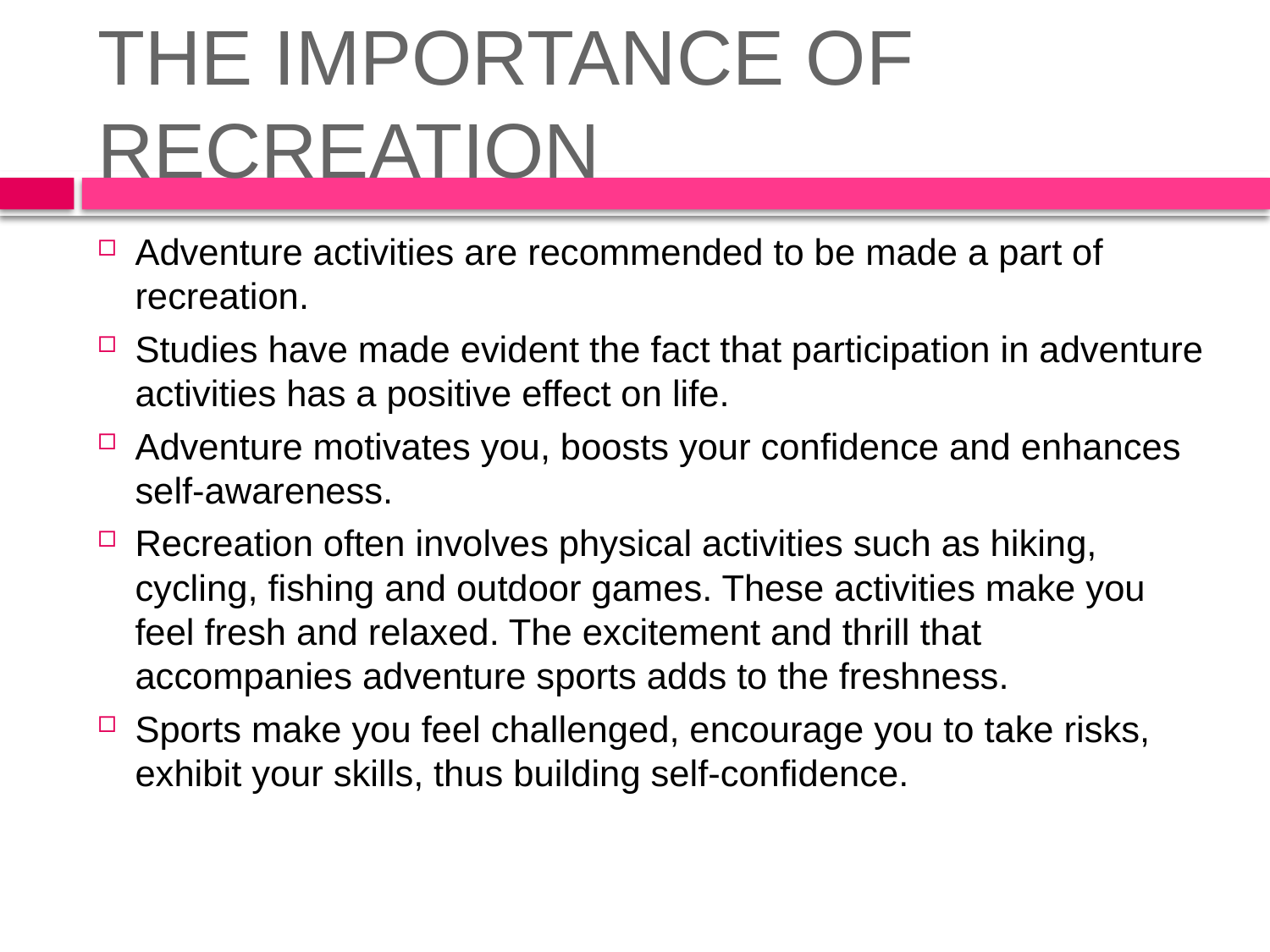

# THE IMPORTANCE OF RECREATION
Adventure activities are recommended to be made a part of recreation.
Studies have made evident the fact that participation in adventure activities has a positive effect on life.
Adventure motivates you, boosts your confidence and enhances self-awareness.
Recreation often involves physical activities such as hiking, cycling, fishing and outdoor games. These activities make you feel fresh and relaxed. The excitement and thrill that accompanies adventure sports adds to the freshness.
Sports make you feel challenged, encourage you to take risks, exhibit your skills, thus building self-confidence.